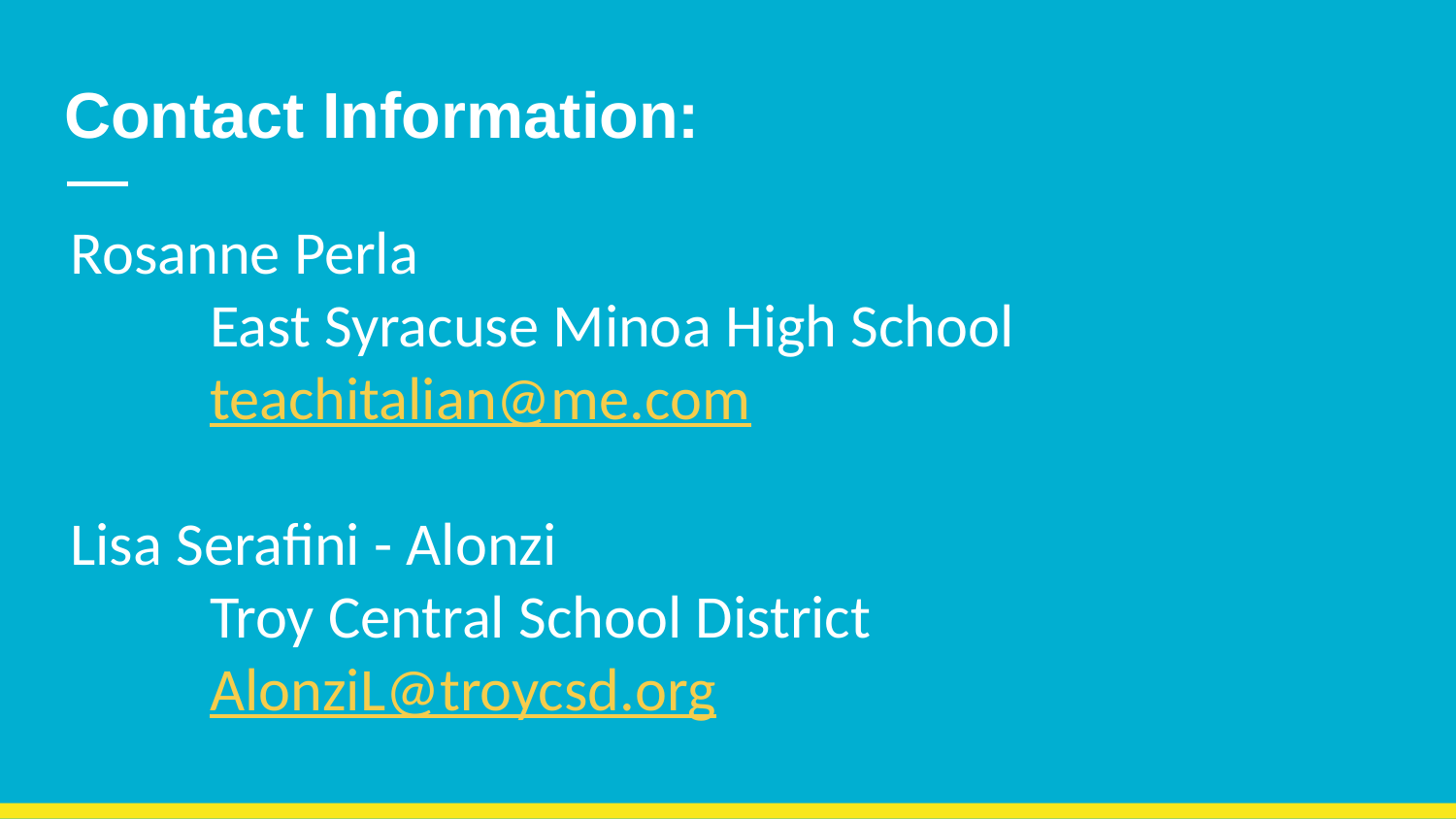

# Contact Information:
Rosanne Perla
East Syracuse Minoa High School
teachitalian@me.com

Lisa Serafini - Alonzi
Troy Central School District
AlonziL@troycsd.org